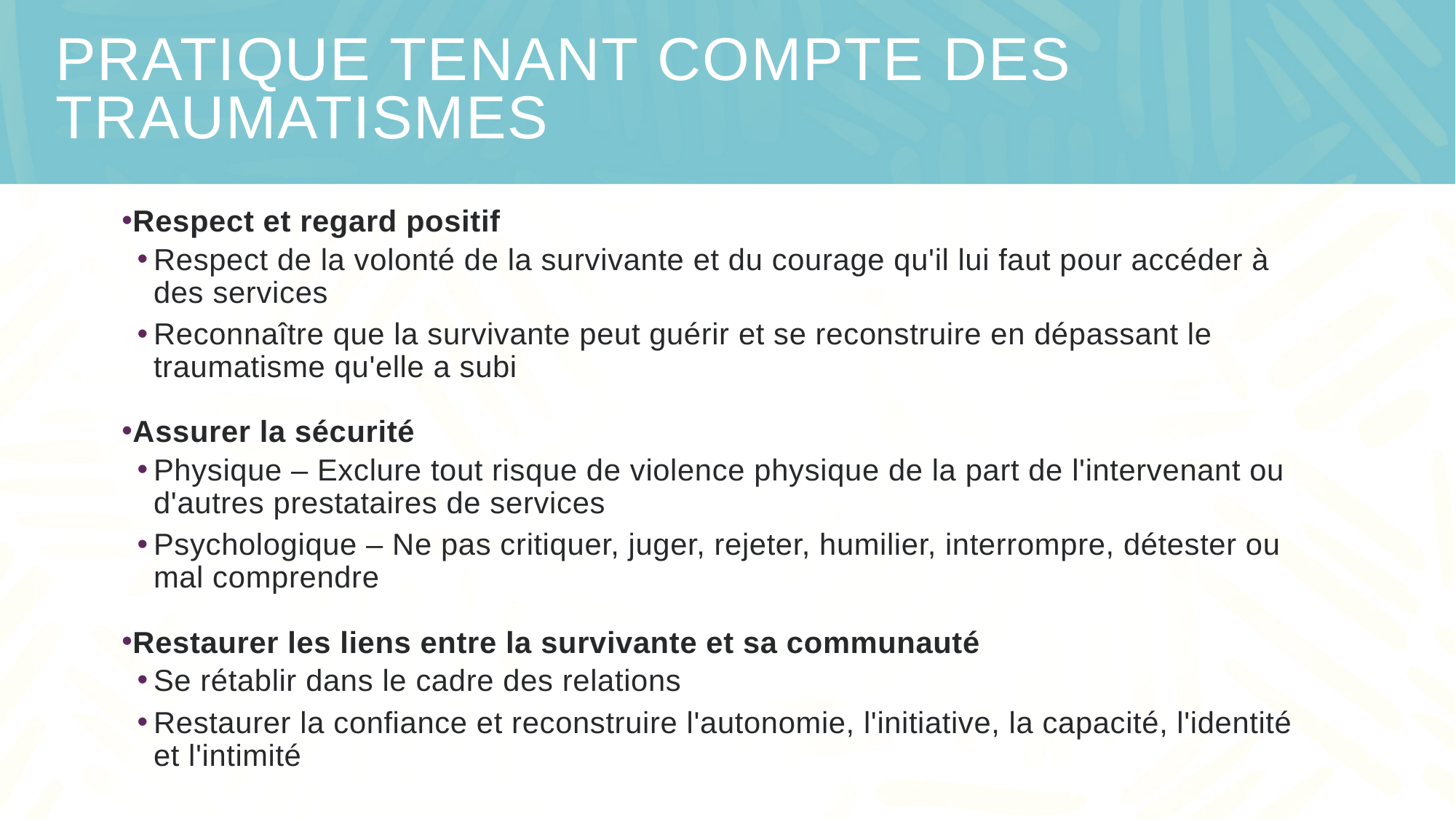

# Pratique tenant compte des traumatismes
Respect et regard positif
Respect de la volonté de la survivante et du courage qu'il lui faut pour accéder à des services
Reconnaître que la survivante peut guérir et se reconstruire en dépassant le traumatisme qu'elle a subi
Assurer la sécurité
Physique – Exclure tout risque de violence physique de la part de l'intervenant ou d'autres prestataires de services
Psychologique – Ne pas critiquer, juger, rejeter, humilier, interrompre, détester ou mal comprendre
Restaurer les liens entre la survivante et sa communauté
Se rétablir dans le cadre des relations
Restaurer la confiance et reconstruire l'autonomie, l'initiative, la capacité, l'identité et l'intimité